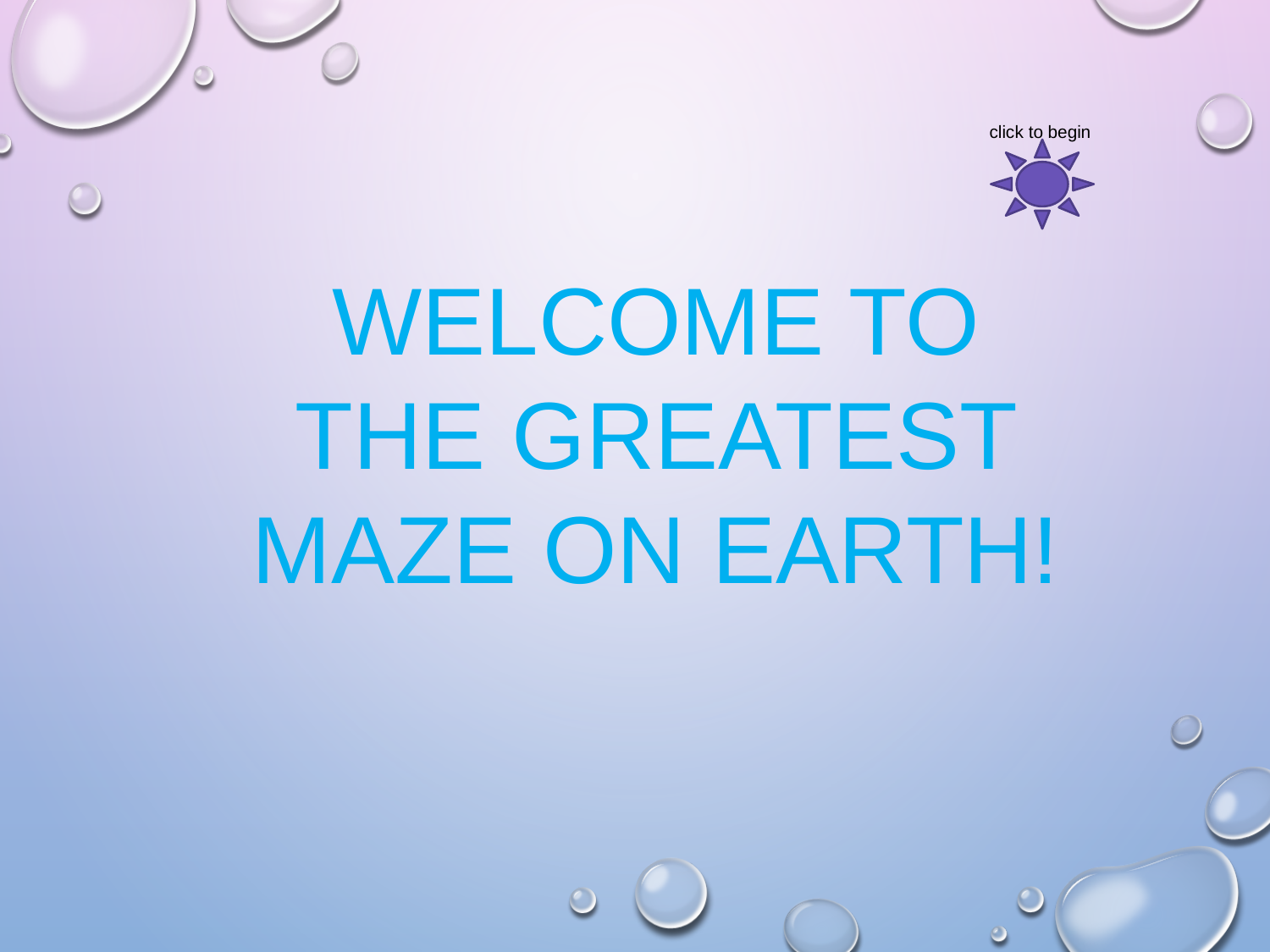

click to begin

WELCOME TO THE GREATEST MAZE ON EARTH!